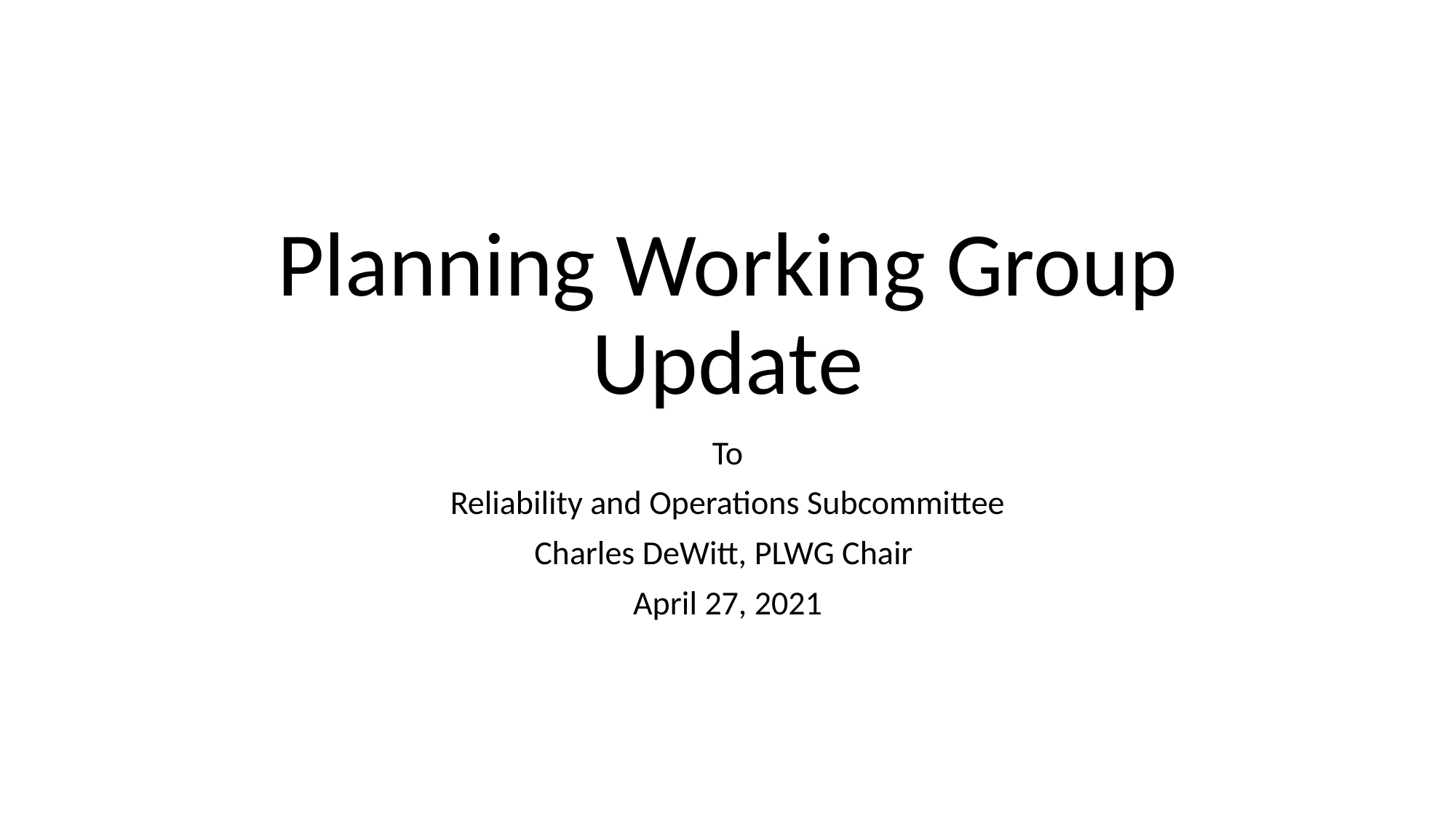

# Planning Working Group Update
To
Reliability and Operations Subcommittee
Charles DeWitt, PLWG Chair
April 27, 2021